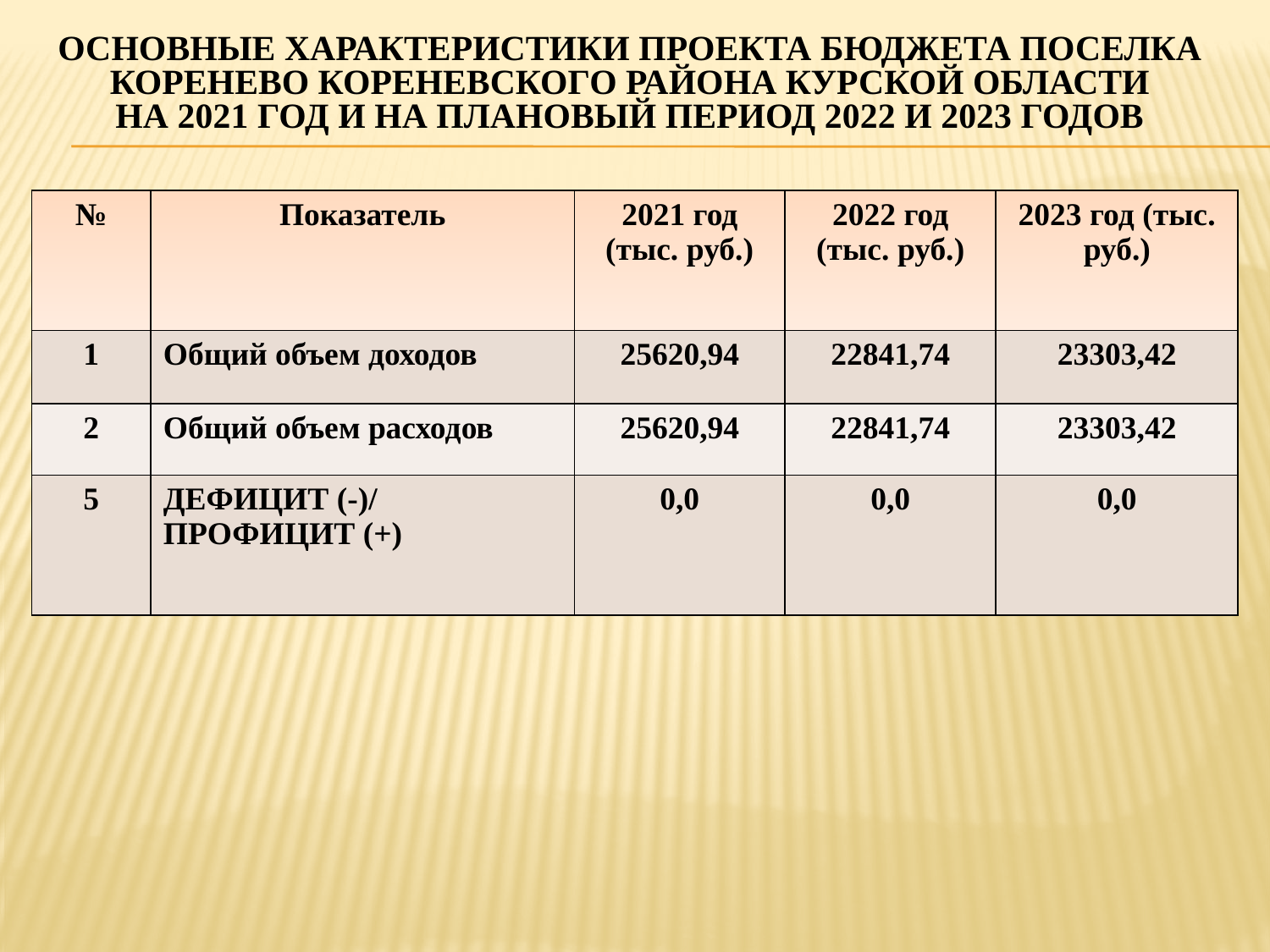

# Основные характеристики проекта бюджета поселка Коренево кореневского района курской области на 2021 год и на плановый период 2022 и 2023 годов
| № | Показатель | 2021 год (тыс. руб.) | 2022 год (тыс. руб.) | 2023 год (тыс. руб.) |
| --- | --- | --- | --- | --- |
| 1 | Общий объем доходов | 25620,94 | 22841,74 | 23303,42 |
| 2 | Общий объем расходов | 25620,94 | 22841,74 | 23303,42 |
| 5 | ДЕФИЦИТ (-)/ ПРОФИЦИТ (+) | 0,0 | 0,0 | 0,0 |